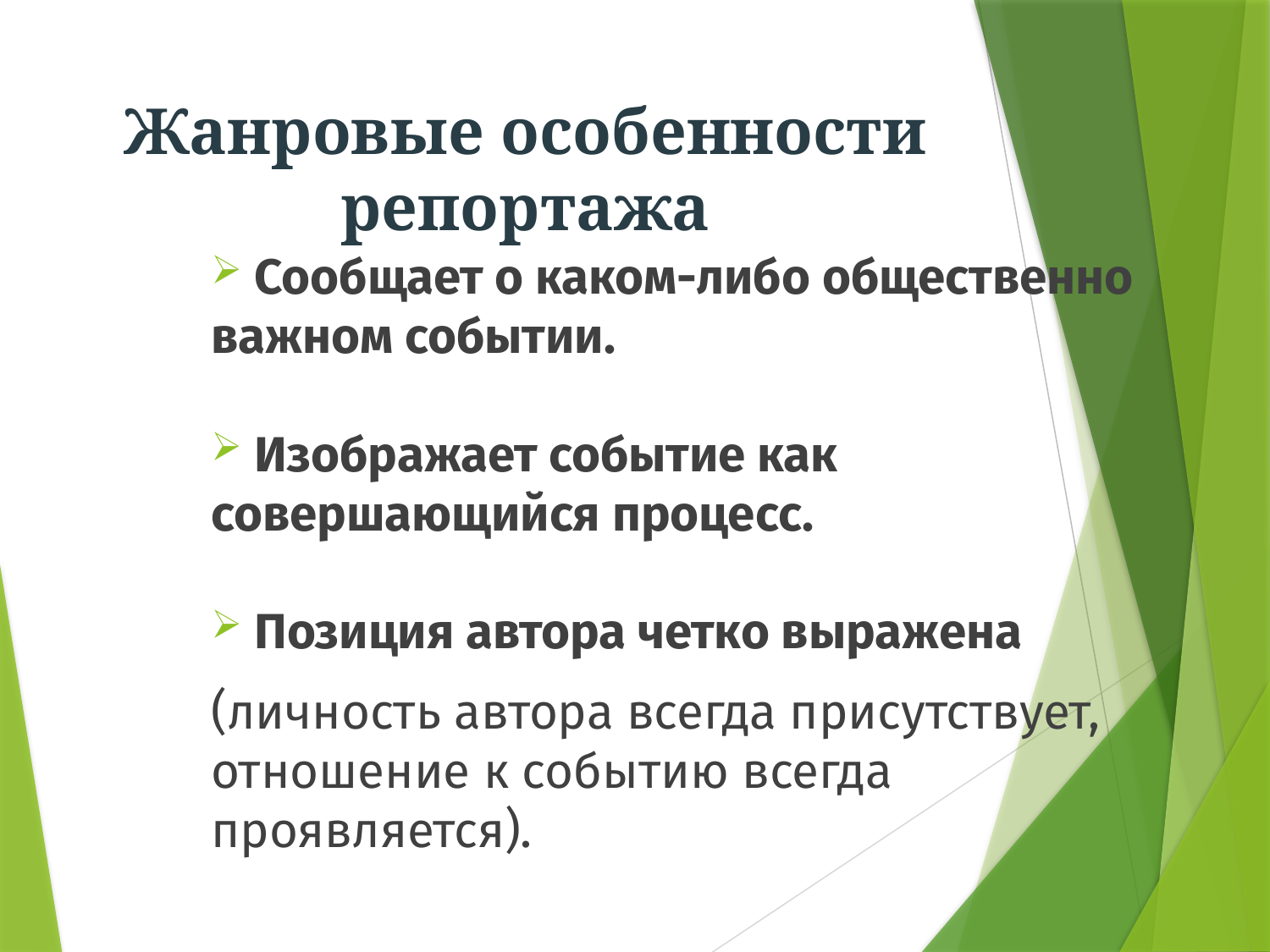

# Жанровые особенности репортажа
 Сообщает о каком-либо общественно важном событии.

 Изображает событие как совершающийся процесс.

 Позиция автора четко выражена
(личность автора всегда присутствует, отношение к событию всегда проявляется).